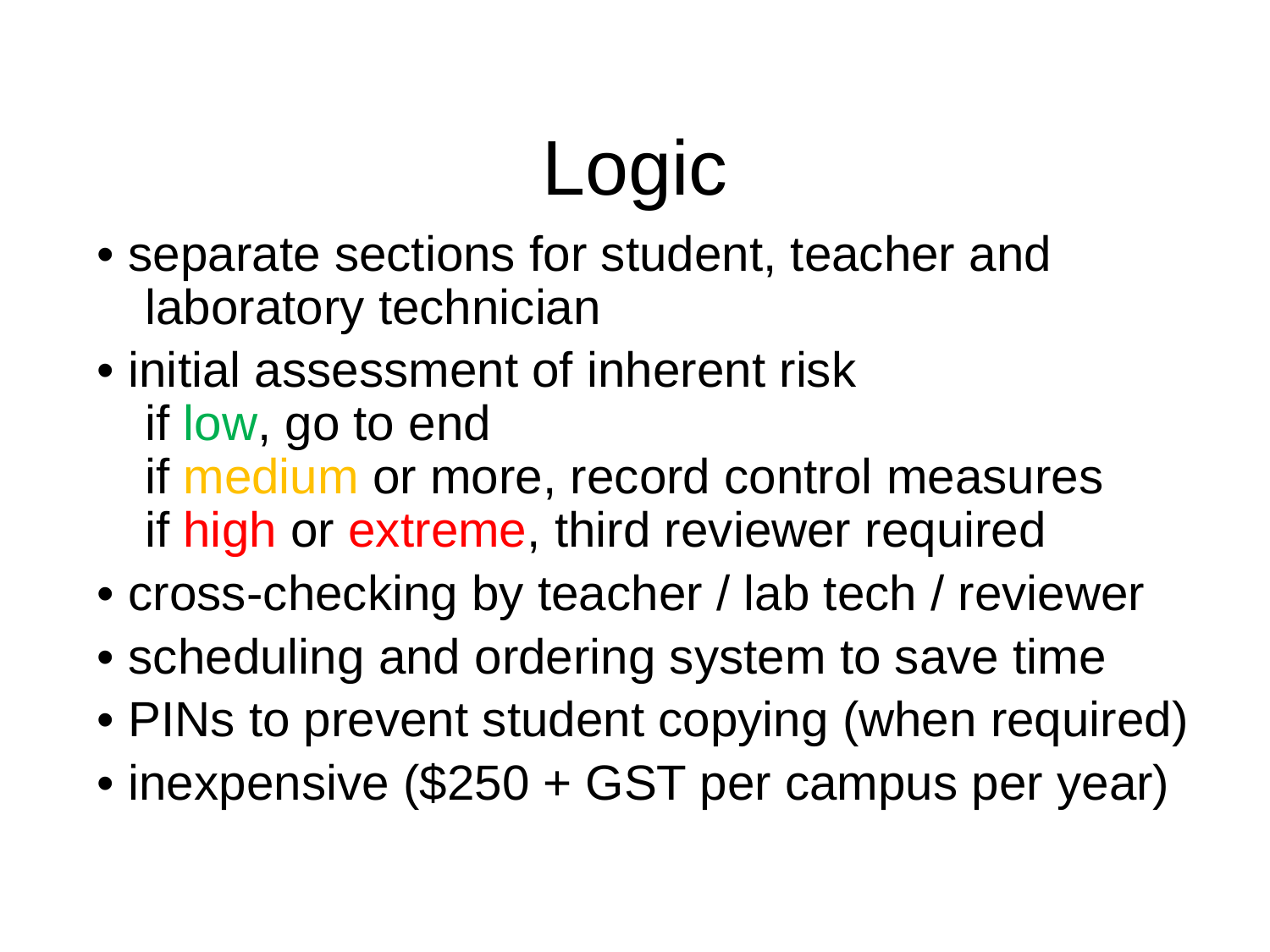

# Logic
• separate sections for student, teacher and laboratory technician
• initial assessment of inherent risk
if low, go to end
if medium or more, record control measures
if high or extreme, third reviewer required
• cross-checking by teacher / lab tech / reviewer
• scheduling and ordering system to save time
• PINs to prevent student copying (when required)
• inexpensive ($250 + GST per campus per year)